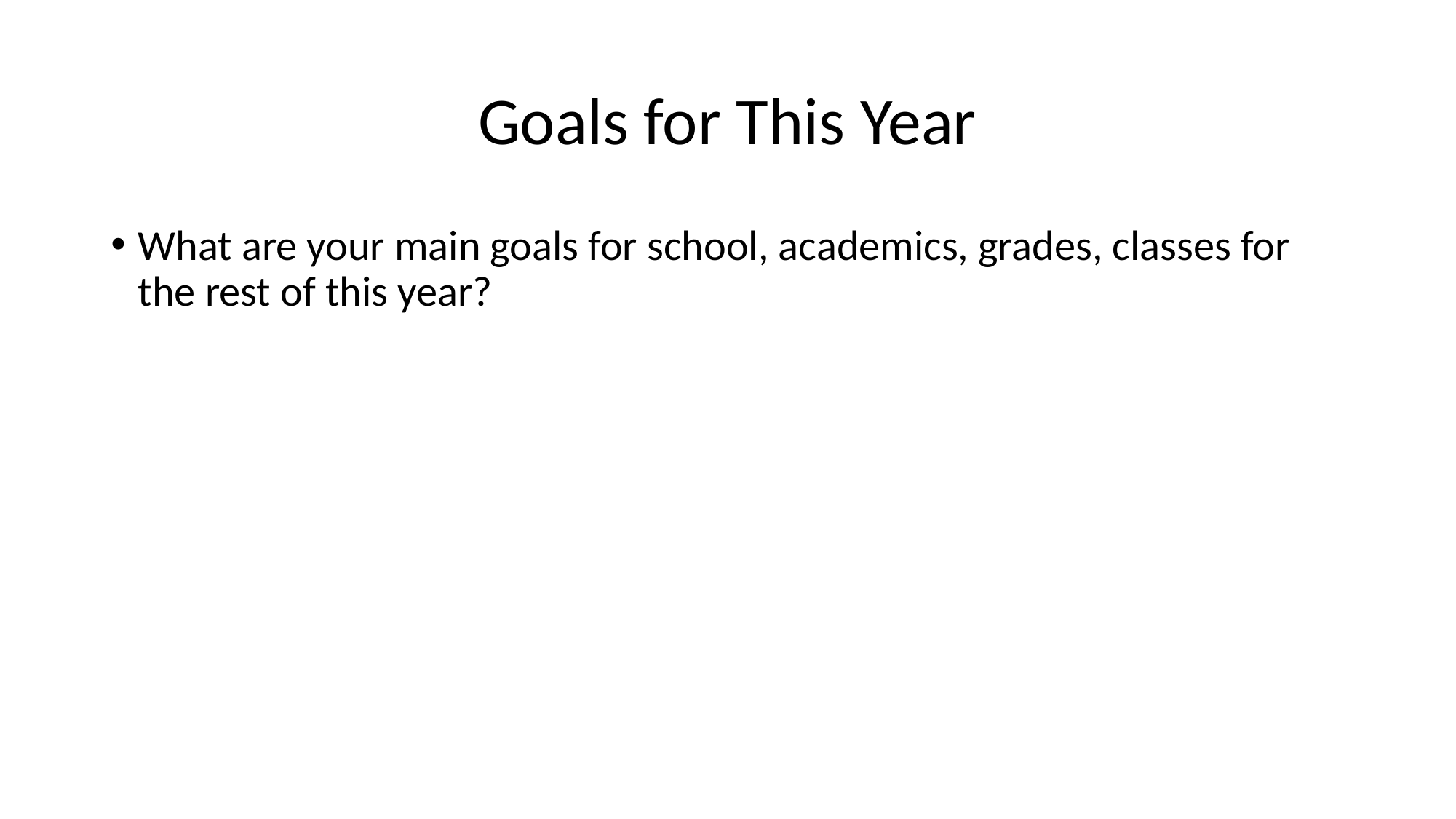

# Goals for This Year
What are your main goals for school, academics, grades, classes for the rest of this year?